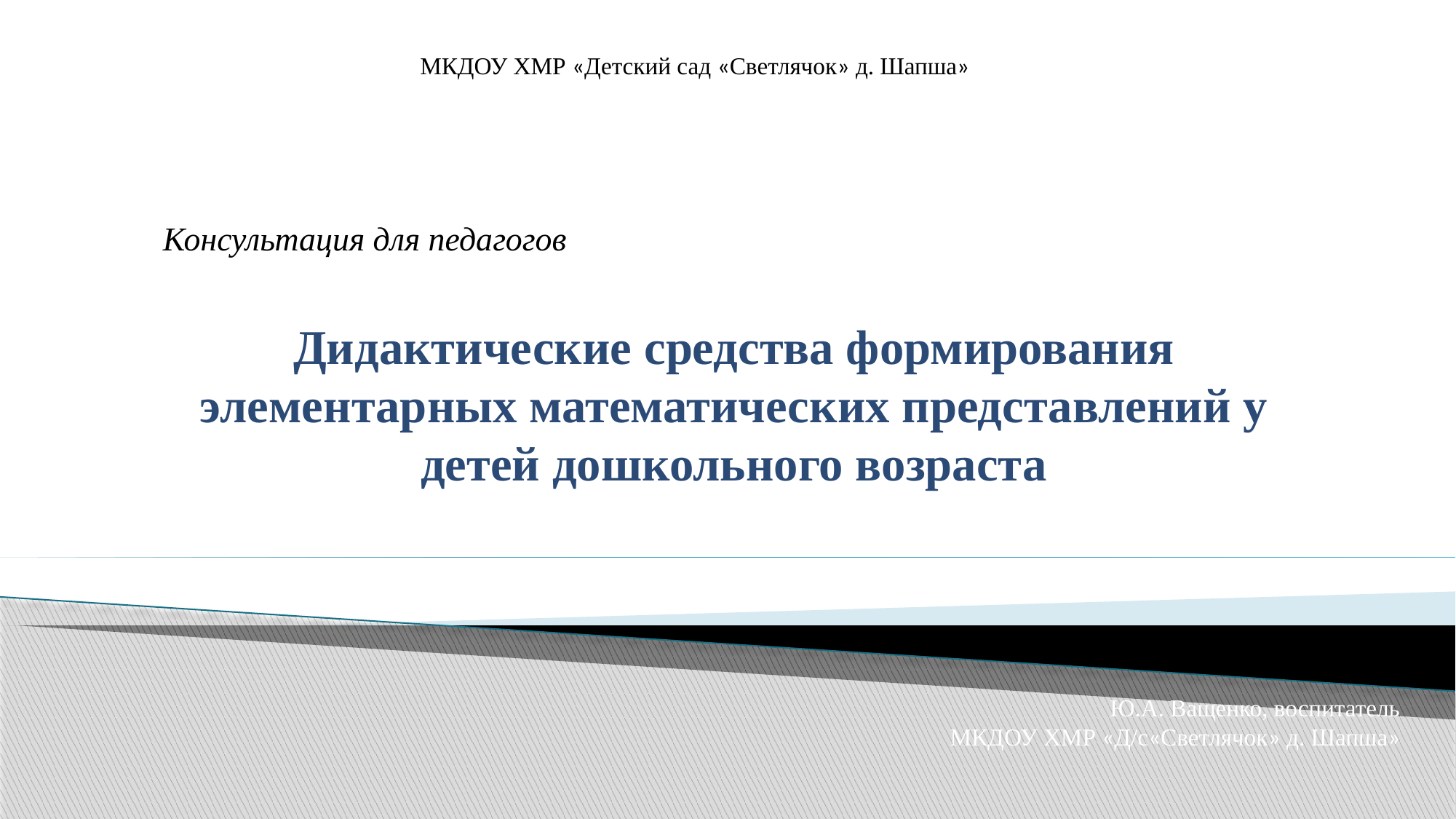

МКДОУ ХМР «Детский сад «Светлячок» д. Шапша»
Консультация для педагогов
Дидактические средства формирования элементарных математических представлений у детей дошкольного возраста
Ю.А. Ващенко, воспитатель
МКДОУ ХМР «Д/с«Светлячок» д. Шапша»